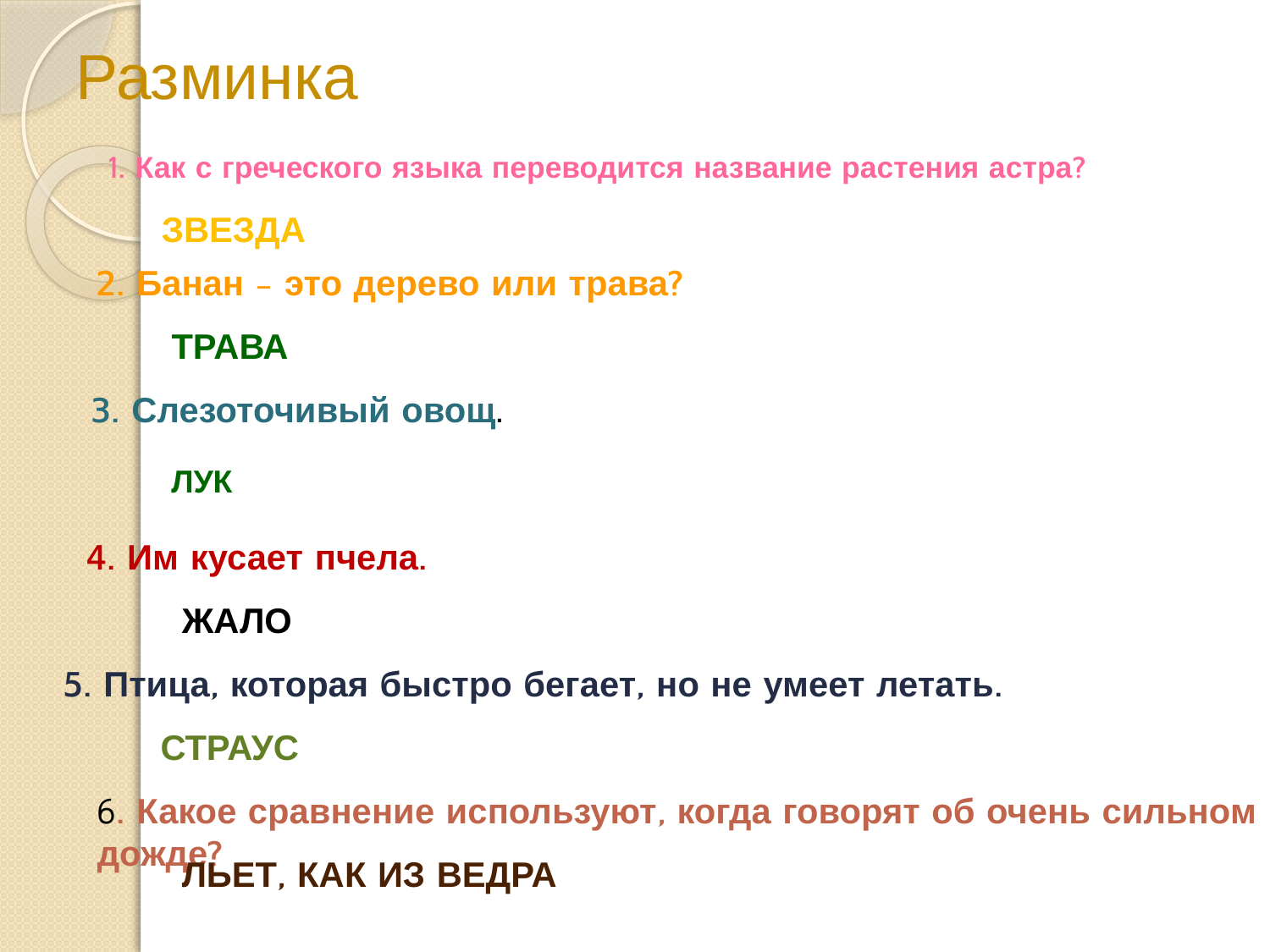

# Разминка
1. Как с греческого языка переводится название растения астра?

      ЗВЕЗДА
2. Банан – это дерево или трава?
       ТРАВА

3. Слезоточивый овощ.
    ЛУК
4. Им кусает пчела.
ЖАЛО
5. Птица, которая быстро бегает, но не умеет летать.
СТРАУС
6. Какое сравнение используют, когда говорят об очень сильном дожде?
ЛЬЕТ, КАК ИЗ ВЕДРА